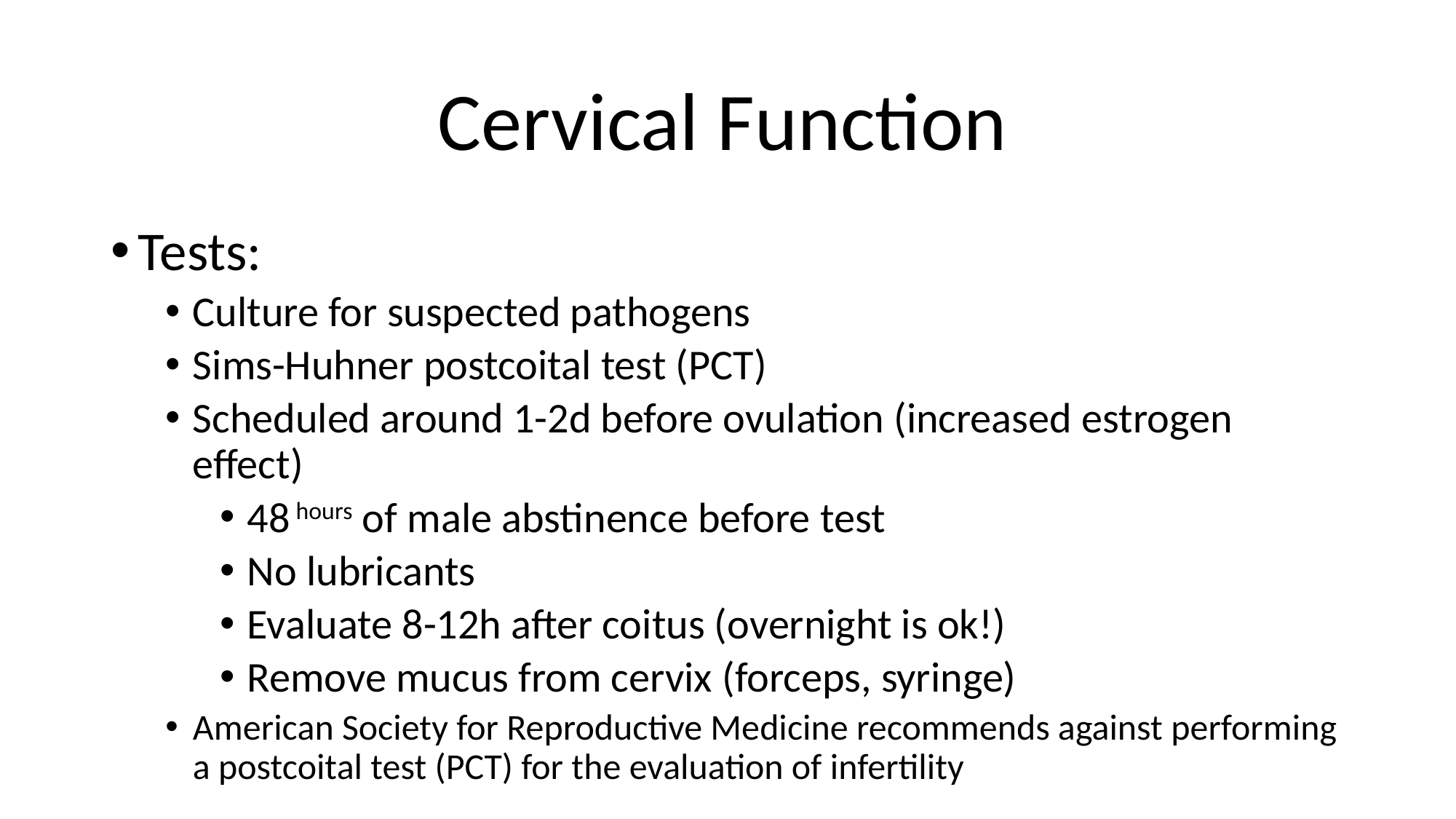

# Cervical Function
Tests:
Culture for suspected pathogens
Sims-Huhner postcoital test (PCT)
Scheduled around 1-2d before ovulation (increased estrogen effect)
48 hours of male abstinence before test
No lubricants
Evaluate 8-12h after coitus (overnight is ok!)
Remove mucus from cervix (forceps, syringe)
American Society for Reproductive Medicine recommends against performing a postcoital test (PCT) for the evaluation of infertility